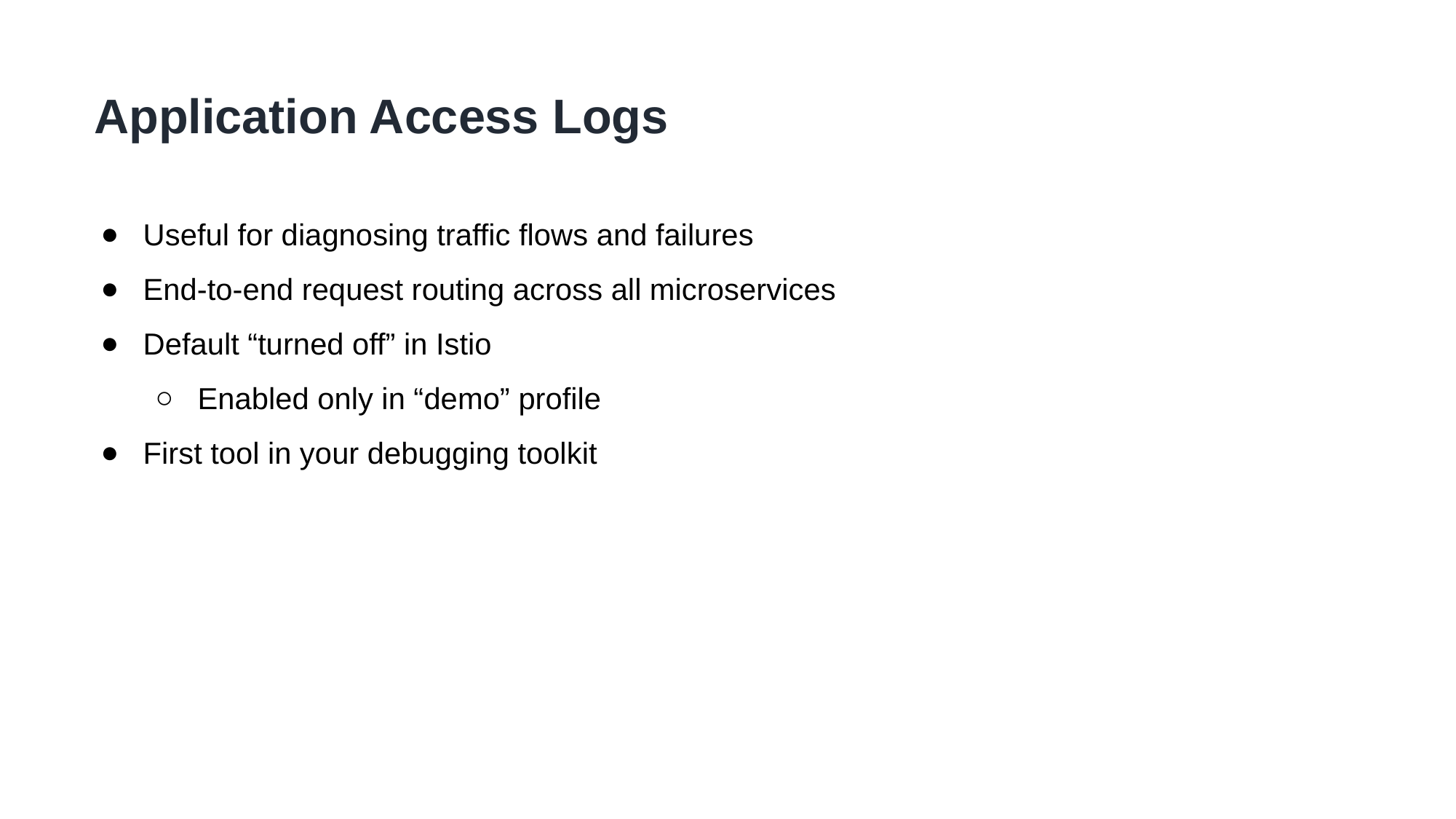

Application Access Logs
Useful for diagnosing traffic flows and failures
End-to-end request routing across all microservices
Default “turned off” in Istio
Enabled only in “demo” profile
First tool in your debugging toolkit